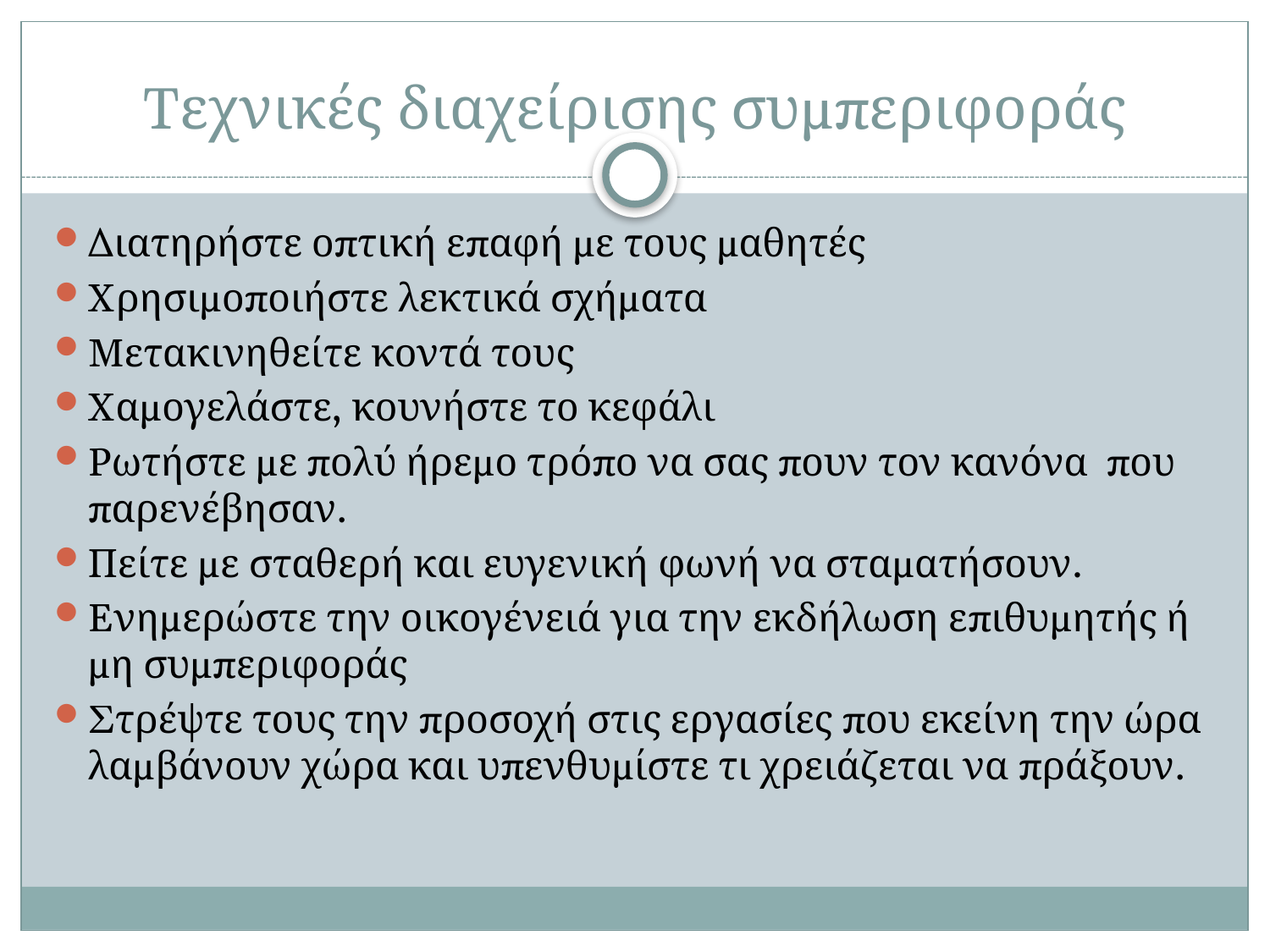

# Τεχνικές διαχείρισης συμπεριφοράς
Διατηρήστε οπτική επαφή με τους μαθητές
Xρησιμοποιήστε λεκτικά σχήματα
Mετακινηθείτε κοντά τους
Χαμογελάστε, κουνήστε το κεφάλι
Ρωτήστε με πολύ ήρεμο τρόπο να σας πουν τον κανόνα  που παρενέβησαν.
Πείτε με σταθερή και ευγενική φωνή να σταματήσουν.
Ενημερώστε την οικογένειά για την εκδήλωση επιθυμητής ή μη συμπεριφοράς
Στρέψτε τους την προσοχή στις εργασίες που εκείνη την ώρα λαμβάνουν χώρα και υπενθυμίστε τι χρειάζεται να πράξουν.